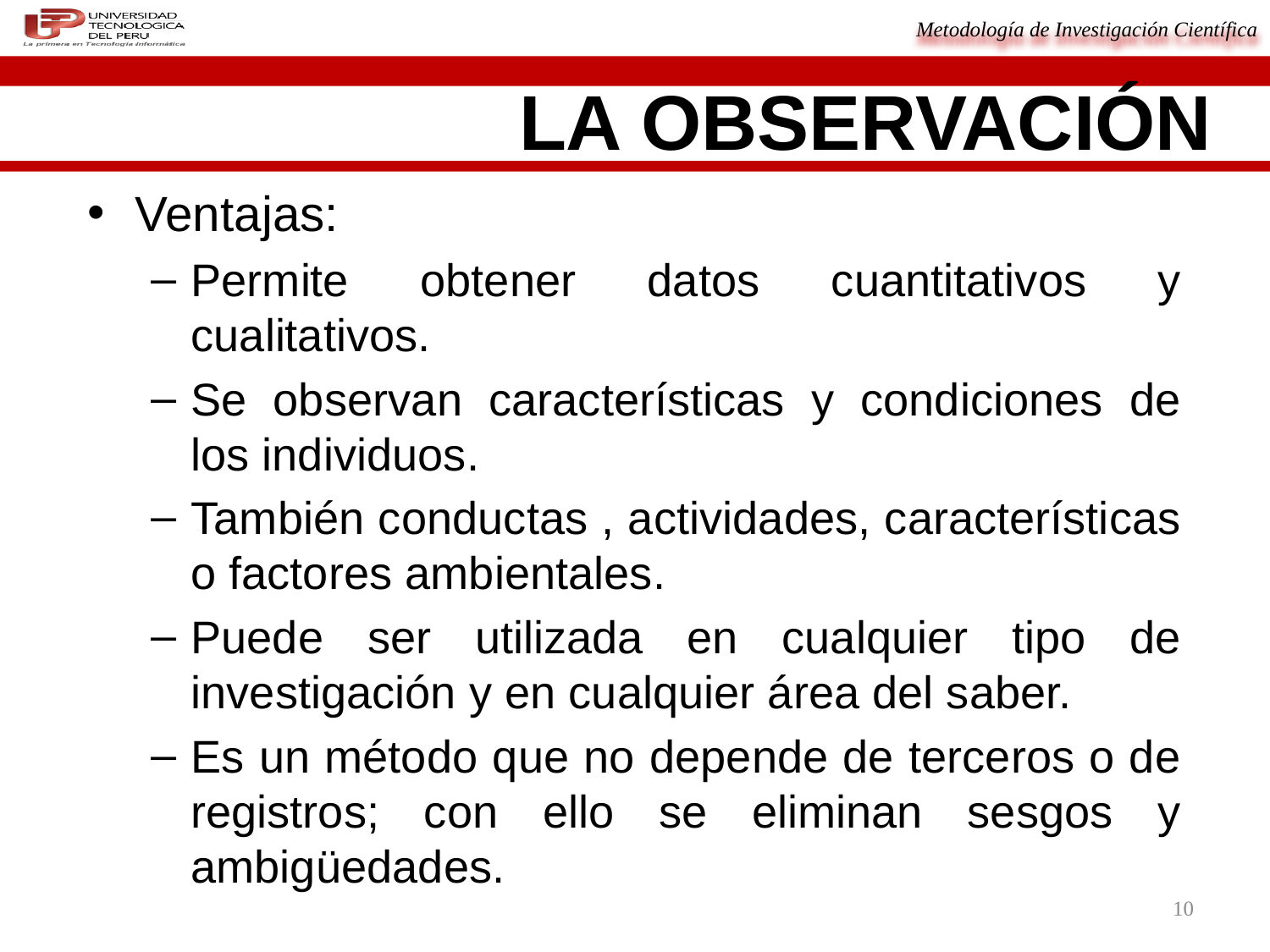

# LA OBSERVACIÓN
Ventajas:
Permite obtener datos cuantitativos y cualitativos.
Se observan características y condiciones de los individuos.
También conductas , actividades, características o factores ambientales.
Puede ser utilizada en cualquier tipo de investigación y en cualquier área del saber.
Es un método que no depende de terceros o de registros; con ello se eliminan sesgos y ambigüedades.
10